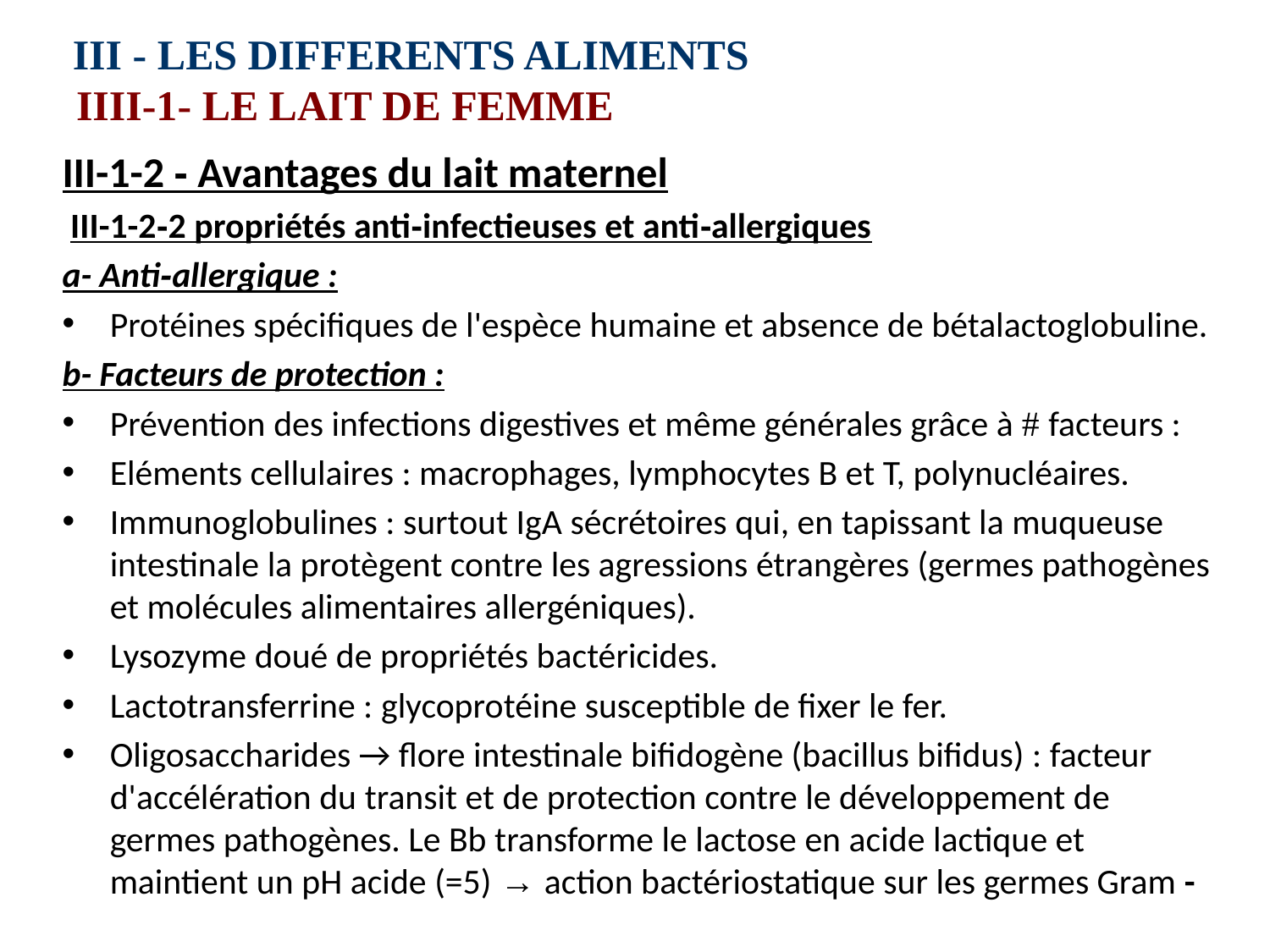

# III ‑ LES DIFFERENTS ALIMENTS IIII-1‑ LE LAIT DE FEMME
III-1-2 ‑ Avantages du lait maternel
 III-1-2‑2 propriétés anti‑infectieuses et anti‑allergiques
a- Anti‑allergique :
Protéines spécifiques de l'espèce humaine et absence de bétalactoglobuline.
b- Facteurs de protection :
Prévention des infections digestives et même générales grâce à # facteurs :
Eléments cellulaires : macrophages, lymphocytes B et T, polynucléaires.
Immunoglobulines : surtout IgA sécrétoires qui, en tapissant la muqueuse intestinale la protègent contre les agressions étrangères (germes pathogènes et molécules alimentaires allergéniques).
Lysozyme doué de propriétés bactéricides.
Lactotransferrine : glycoprotéine susceptible de fixer le fer.
Oligosaccharides → flore intestinale bifidogène (bacillus bifidus) : facteur d'accélération du transit et de protection contre le développement de germes pathogènes. Le Bb transforme le lactose en acide lactique et maintient un pH acide (=5) → action bactériostatique sur les germes Gram -